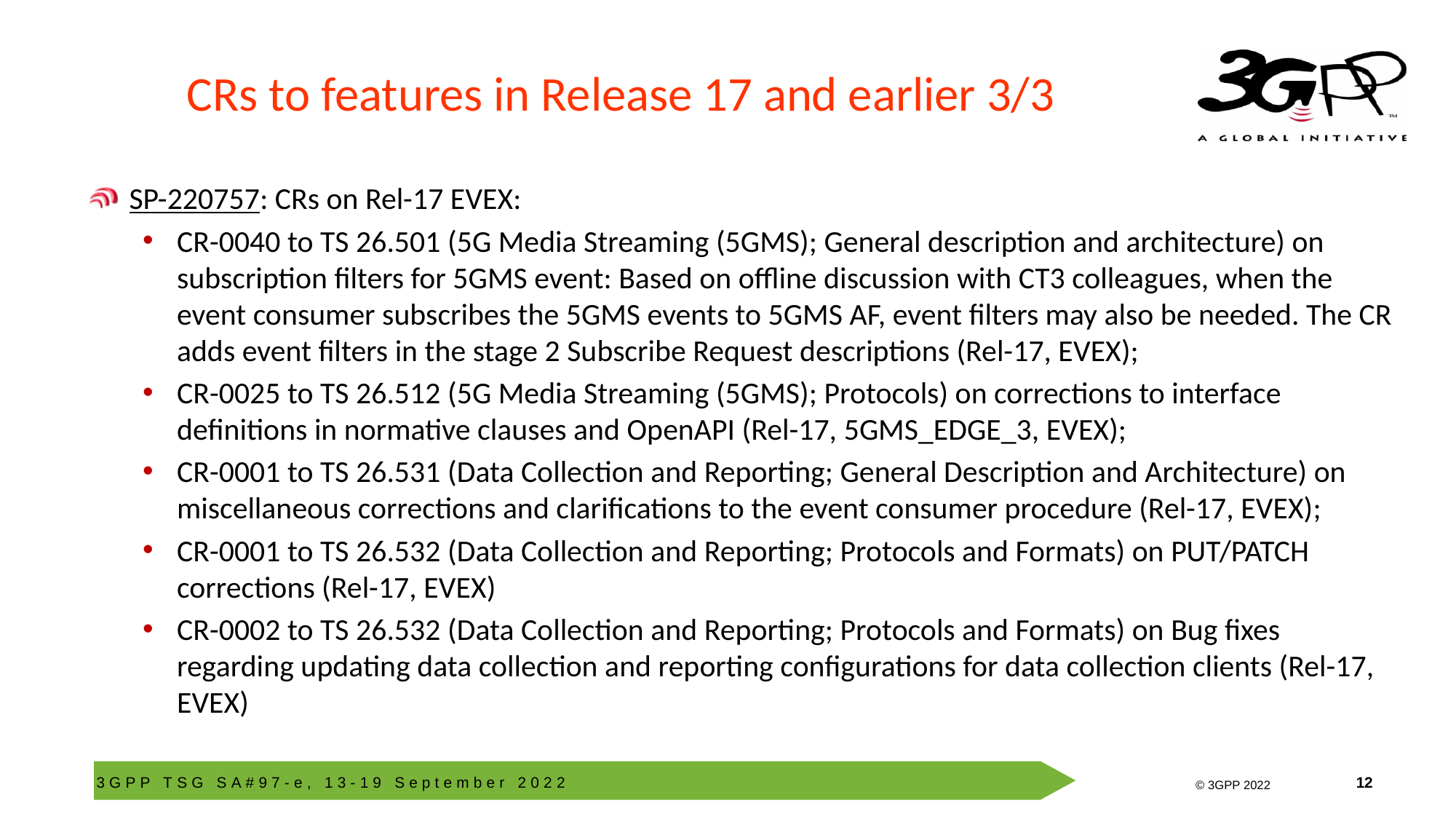

# CRs to features in Release 17 and earlier 3/3
SP-220757: CRs on Rel-17 EVEX:
CR-0040 to TS 26.501 (5G Media Streaming (5GMS); General description and architecture) on subscription filters for 5GMS event: Based on offline discussion with CT3 colleagues, when the event consumer subscribes the 5GMS events to 5GMS AF, event filters may also be needed. The CR adds event filters in the stage 2 Subscribe Request descriptions (Rel-17, EVEX);
CR-0025 to TS 26.512 (5G Media Streaming (5GMS); Protocols) on corrections to interface definitions in normative clauses and OpenAPI (Rel-17, 5GMS_EDGE_3, EVEX);
CR-0001 to TS 26.531 (Data Collection and Reporting; General Description and Architecture) on miscellaneous corrections and clarifications to the event consumer procedure (Rel-17, EVEX);
CR-0001 to TS 26.532 (Data Collection and Reporting; Protocols and Formats) on PUT/PATCH corrections (Rel-17, EVEX)
CR-0002 to TS 26.532 (Data Collection and Reporting; Protocols and Formats) on Bug fixes regarding updating data collection and reporting configurations for data collection clients (Rel-17, EVEX)